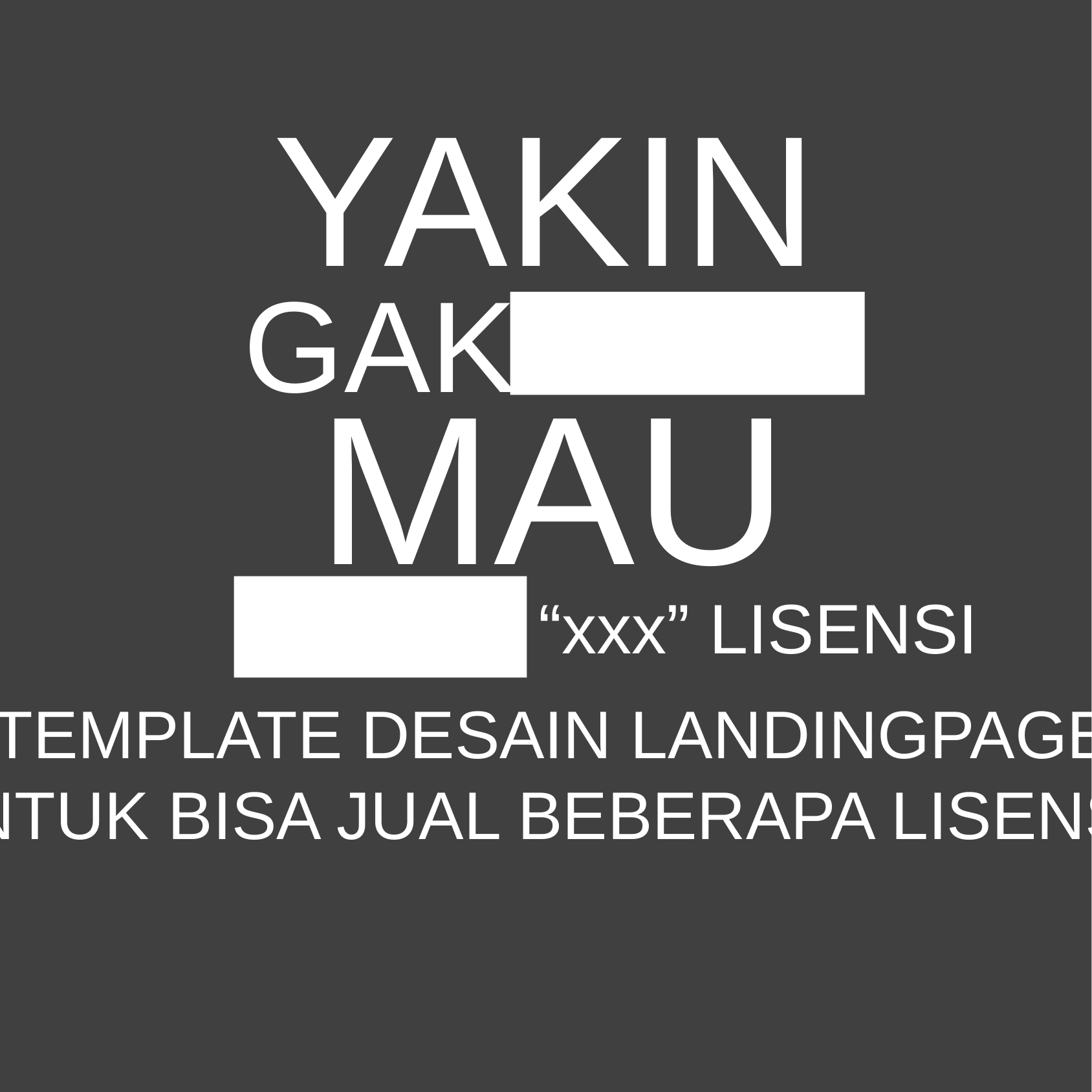

YAKIN
GAK

MAU

“xxx” LISENSI
TEMPLATE DESAIN LANDINGPAGE
UNTUK BISA JUAL BEBERAPA LISENSI?